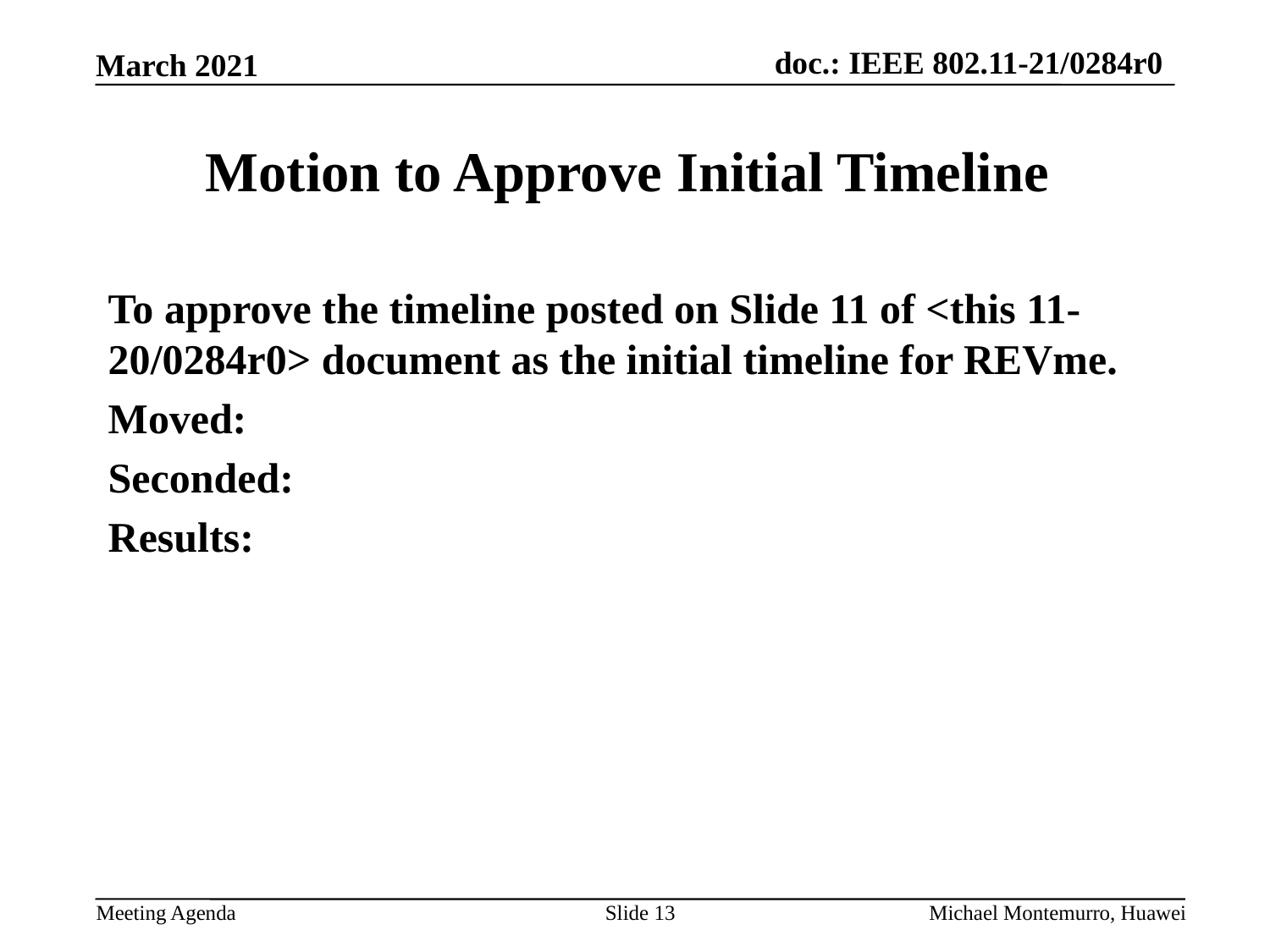

# Motion to Approve Initial Timeline
To approve the timeline posted on Slide 11 of <this 11-20/0284r0> document as the initial timeline for REVme.
Moved:
Seconded:
Results:
Slide 13
Michael Montemurro, Huawei